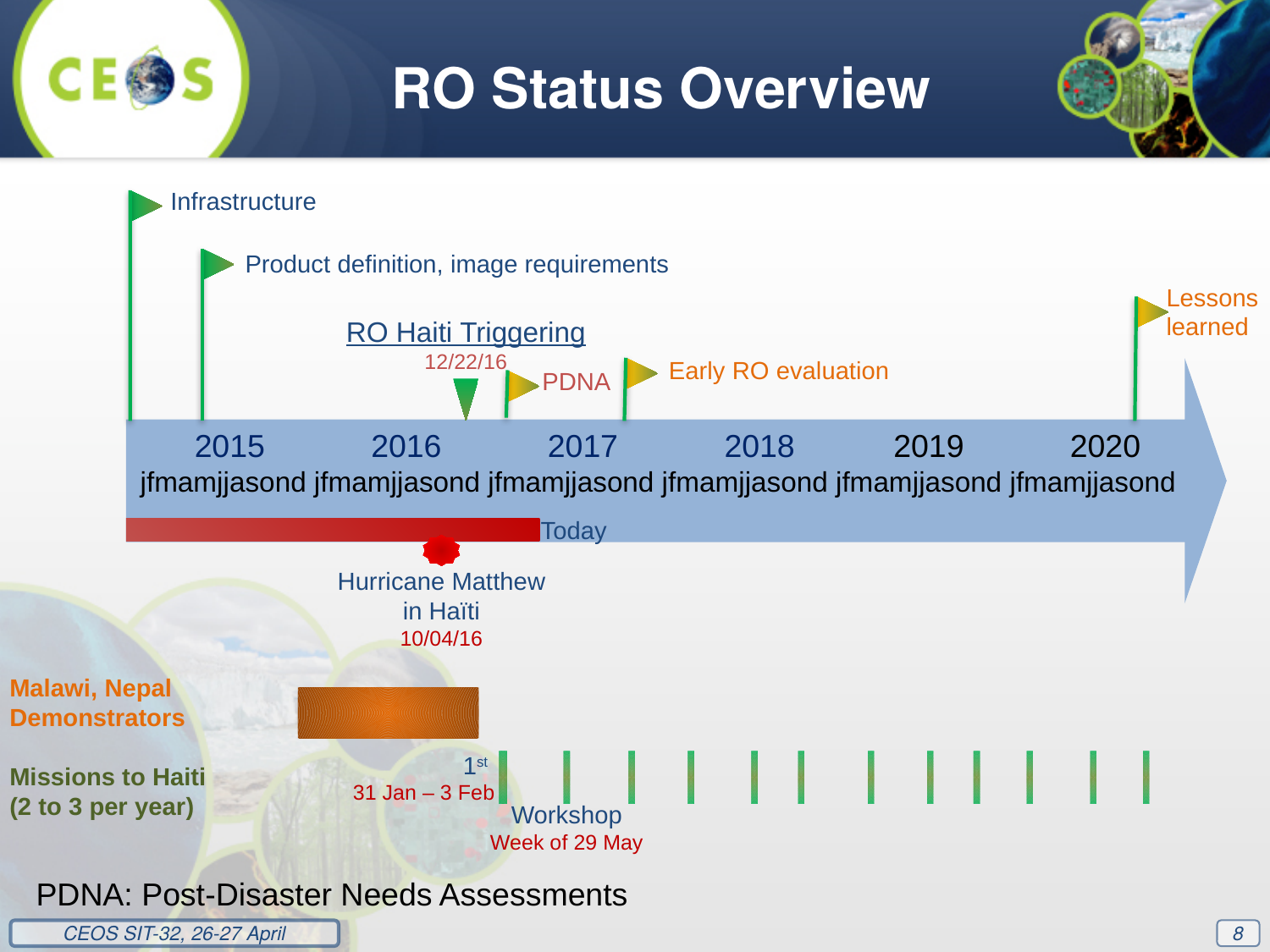

RO Status Overview
Infrastructure

Product definition, image requirements

Lessons
learned

RO Haiti Triggering
12/22/16
Early RO evaluation

       2015            2016            2017            2018           2019            2020
 jfmamjjasond jfmamjjasond jfmamjjasond jfmamjjasond jfmamjjasond jfmamjjasond

PDNA

Today

Hurricane Matthew
in Haïti
10/04/16
Malawi, Nepal
Demonstrators
Missions to Haiti
(2 to 3 per year)

1st
31 Jan – 3 Feb

Workshop
Week of 29 May
PDNA: Post-Disaster Needs Assessments
8